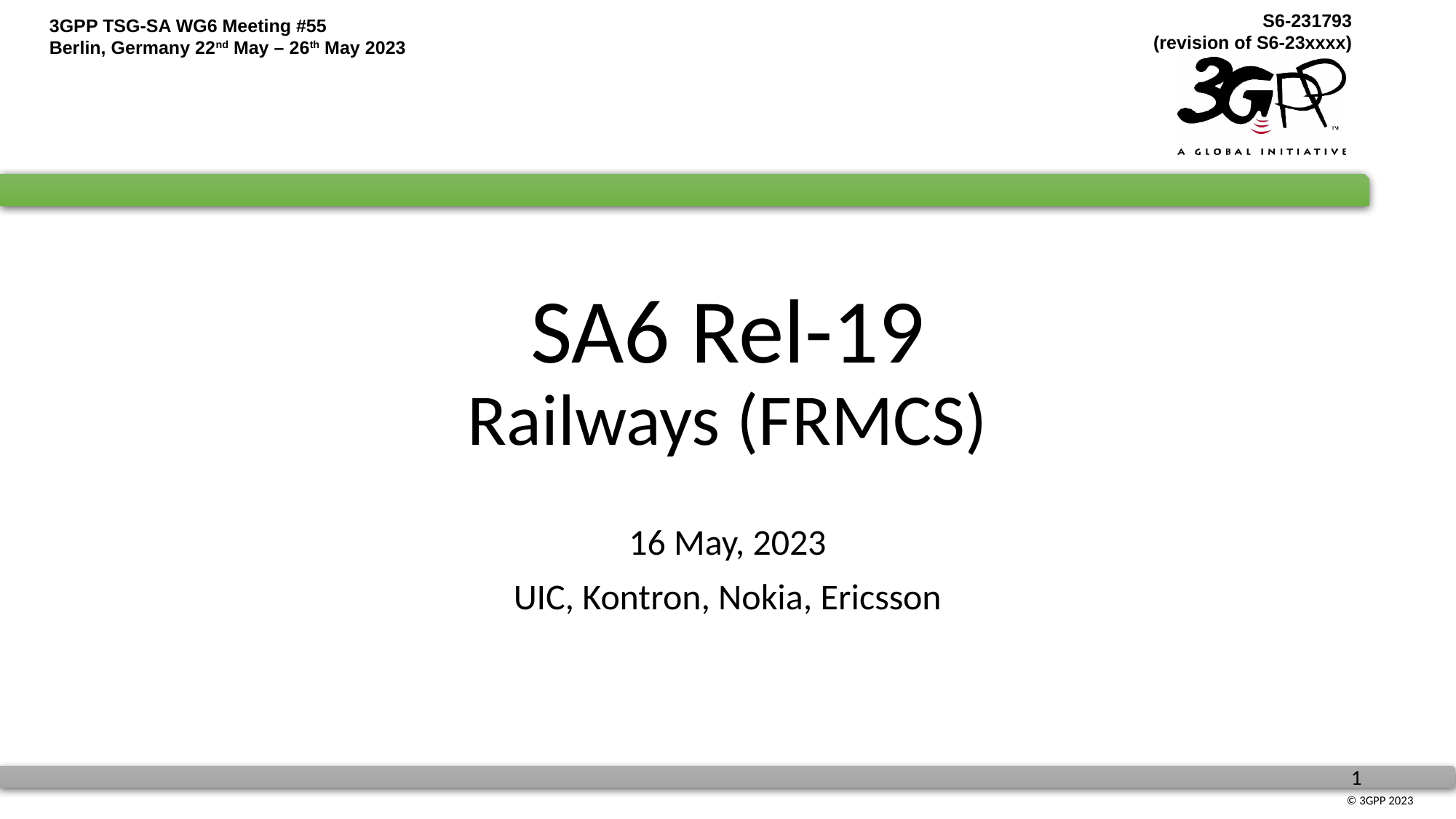

# SA6 Rel-19 Railways (FRMCS)
16 May, 2023
UIC, Kontron, Nokia, Ericsson